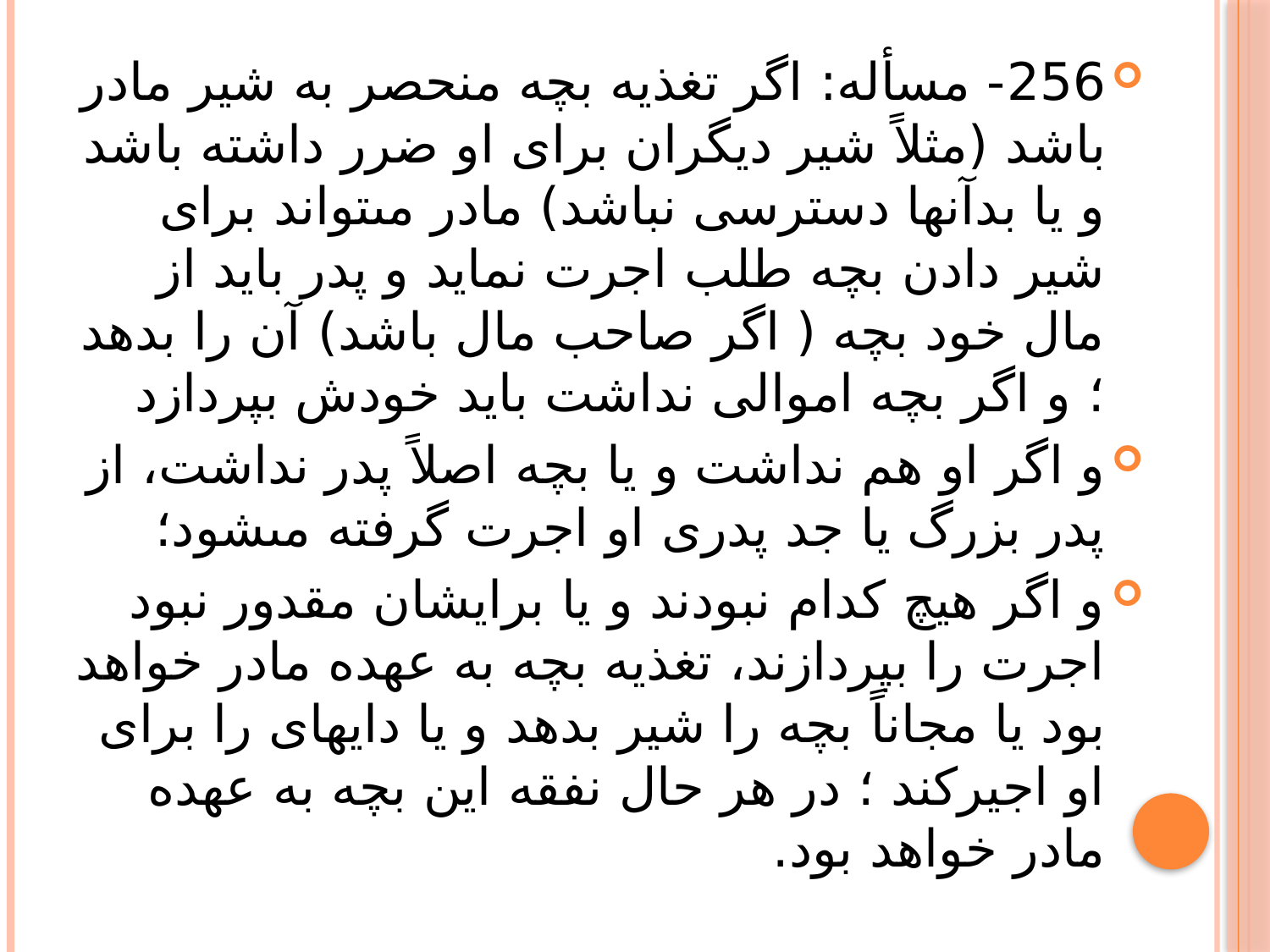

#
256- مسأله: اگر تغذيه بچه منحصر به شير مادر باشد (مثلاً شير ديگران براى او ضرر داشته باشد و يا بدآنها دسترسى نباشد) مادر مى‏تواند براى شير دادن بچه طلب اجرت نمايد و پدر بايد از مال خود بچه ( اگر صاحب مال باشد) آن را بدهد ؛ و اگر بچه اموالى نداشت بايد خودش بپردازد
و اگر او هم نداشت و يا بچه اصلاً پدر نداشت، از پدر بزرگ يا جد پدرى او اجرت گرفته مى‏شود؛
و اگر هيچ كدام نبودند و يا برايشان مقدور نبود اجرت را بپردازند، تغذيه بچه به عهده مادر خواهد بود يا مجاناً بچه را شير بدهد و يا دايه‏اى را براى او اجيركند ؛ در هر حال نفقه اين بچه به عهده مادر خواهد بود.